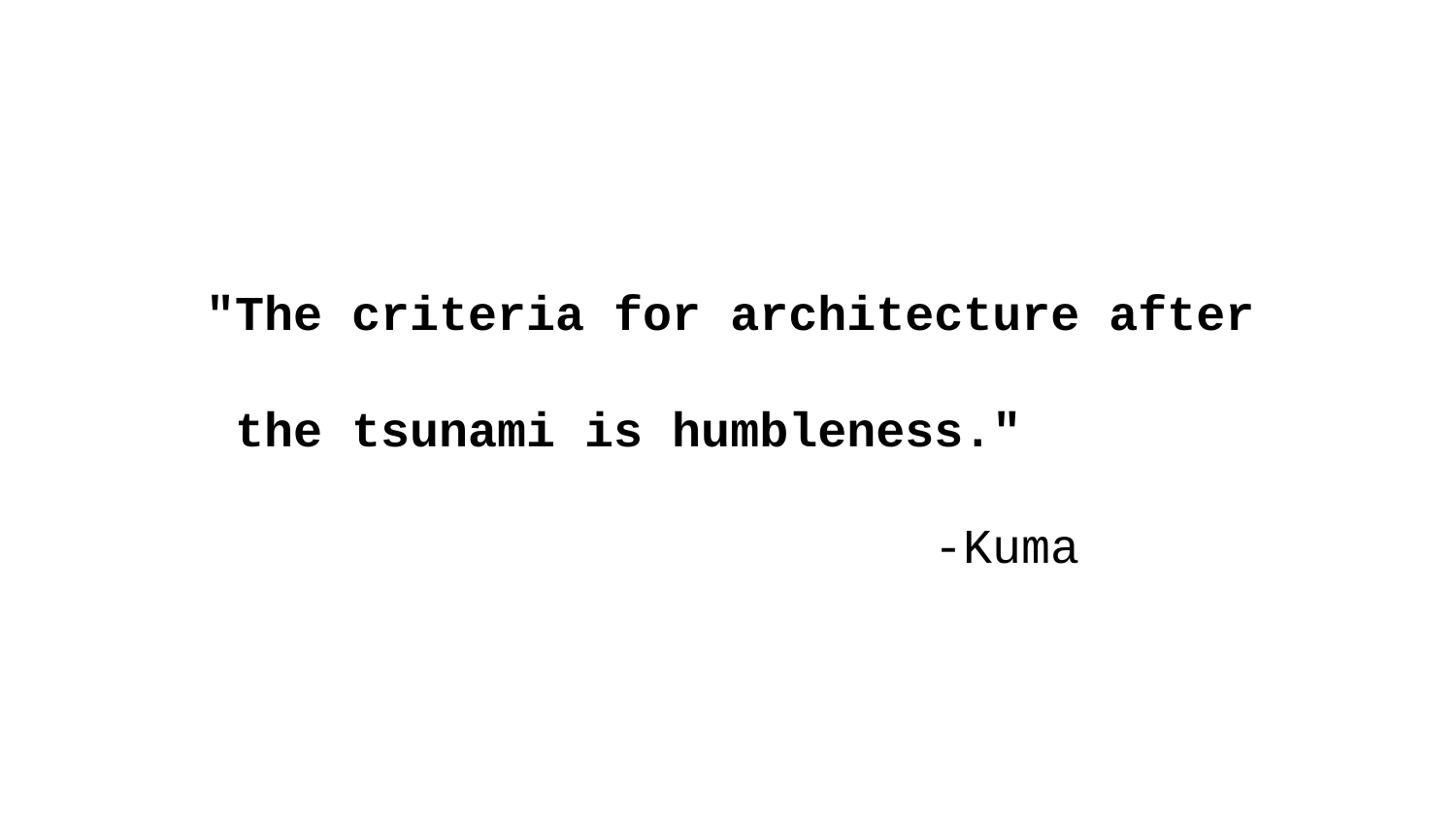

"The criteria for architecture after
  the tsunami is humbleness."

                          -Kuma